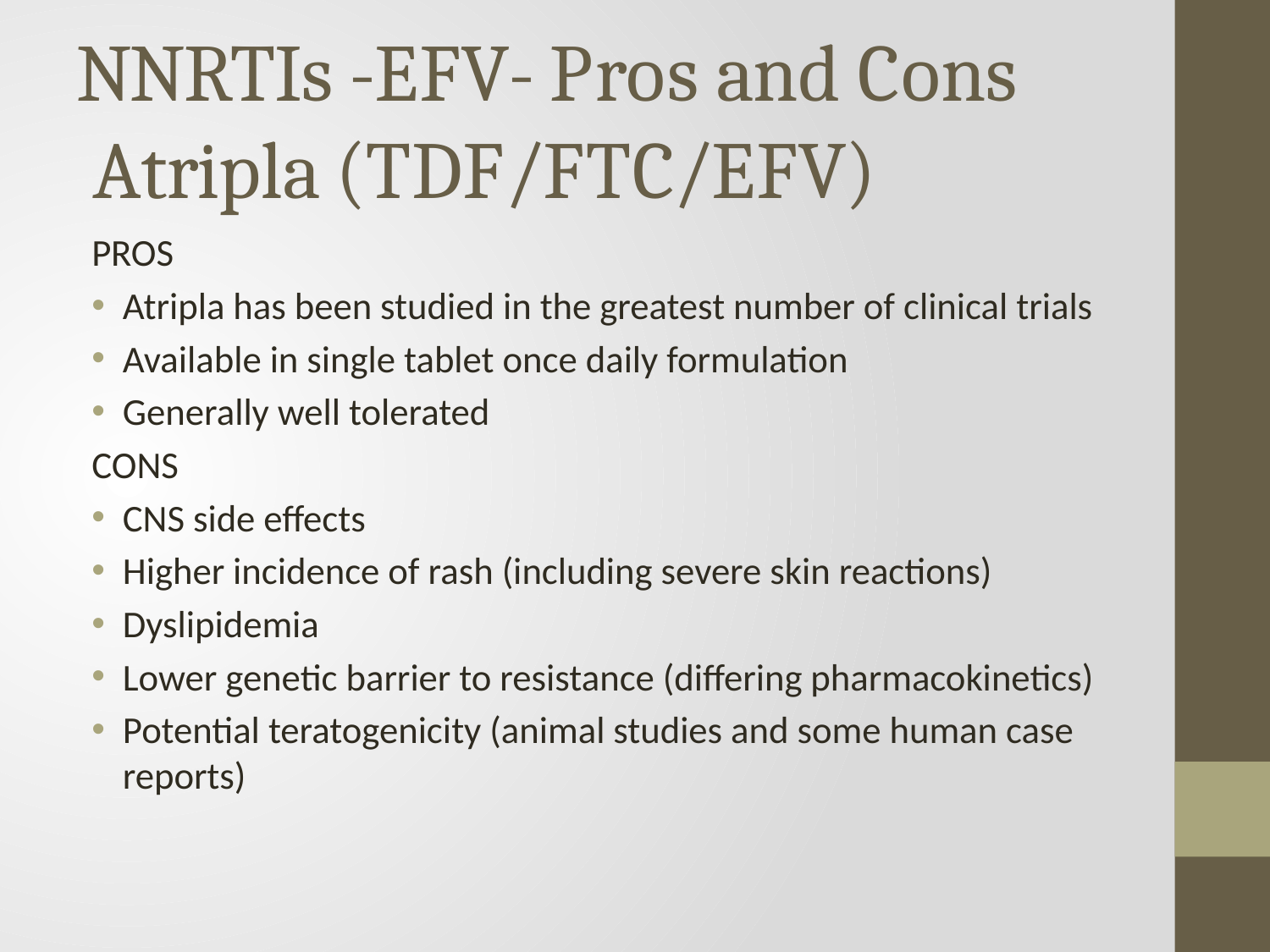

# NNRTIs -EFV- Pros and Cons Atripla (TDF/FTC/EFV)
PROS
Atripla has been studied in the greatest number of clinical trials
Available in single tablet once daily formulation
Generally well tolerated
CONS
CNS side effects
Higher incidence of rash (including severe skin reactions)
Dyslipidemia
Lower genetic barrier to resistance (differing pharmacokinetics)
Potential teratogenicity (animal studies and some human case reports)